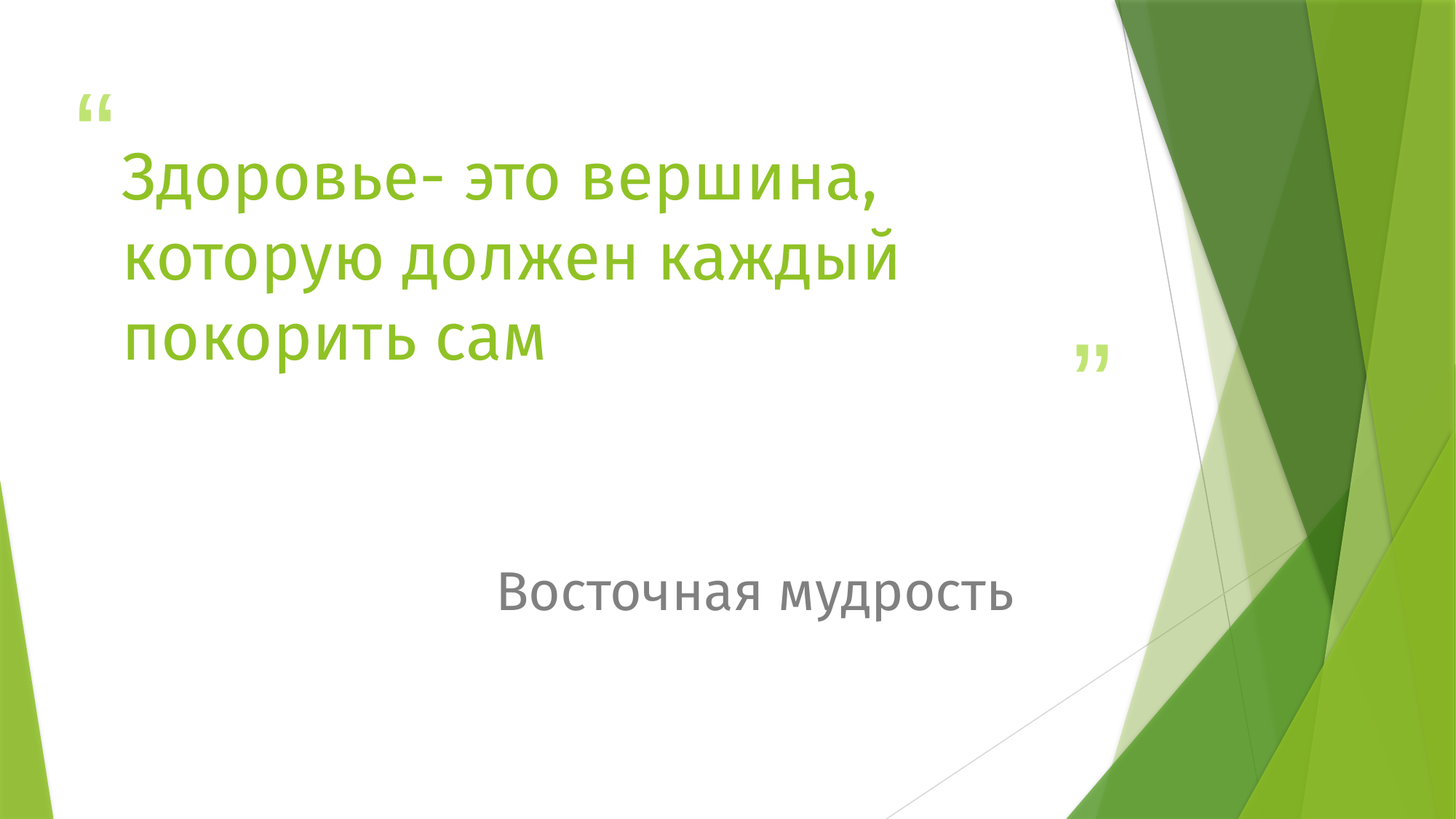

# Здоровье- это вершина, которую должен каждый покорить сам
Восточная мудрость